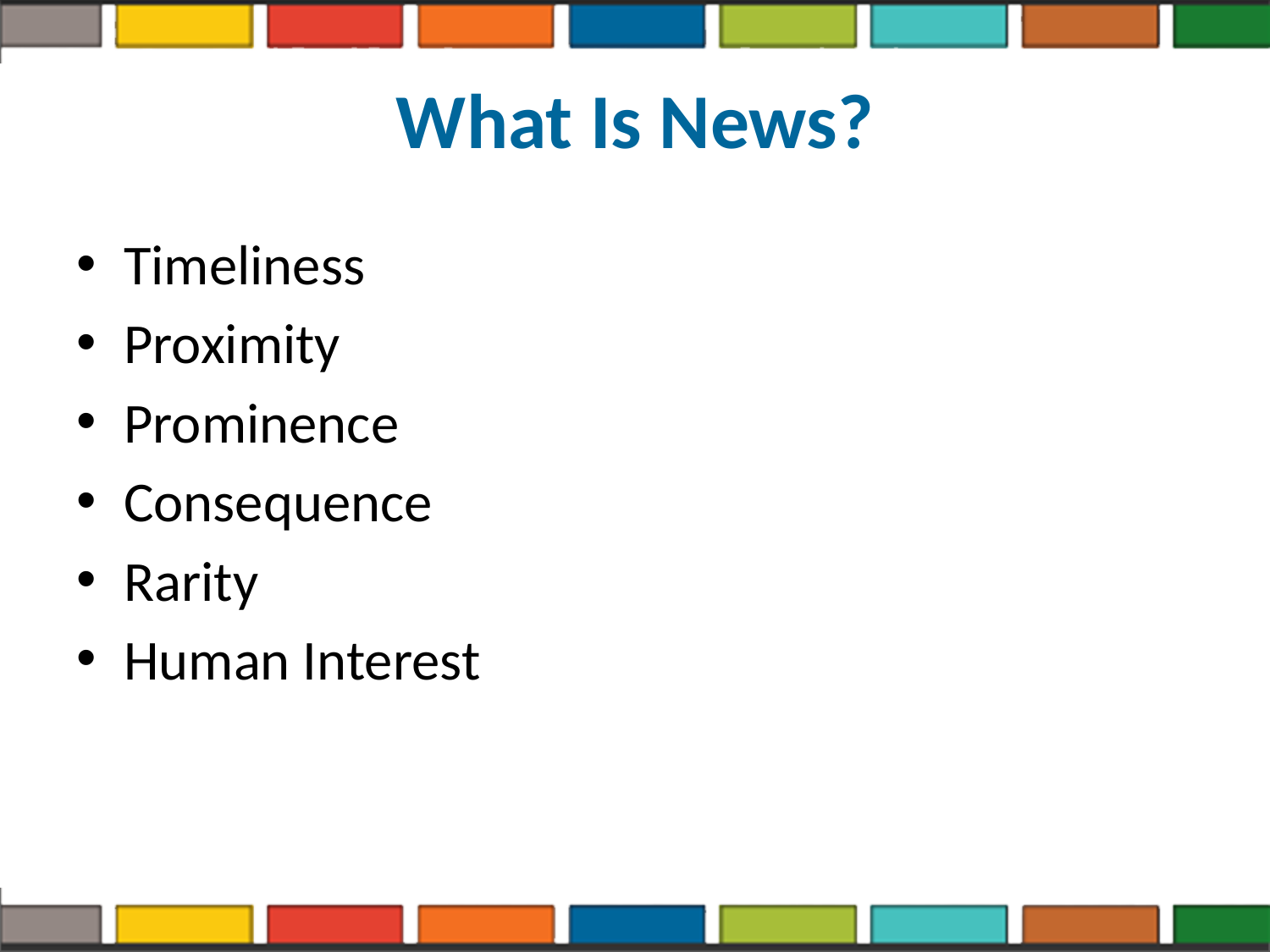

# What Is News?
Timeliness
Proximity
Prominence
Consequence
Rarity
Human Interest